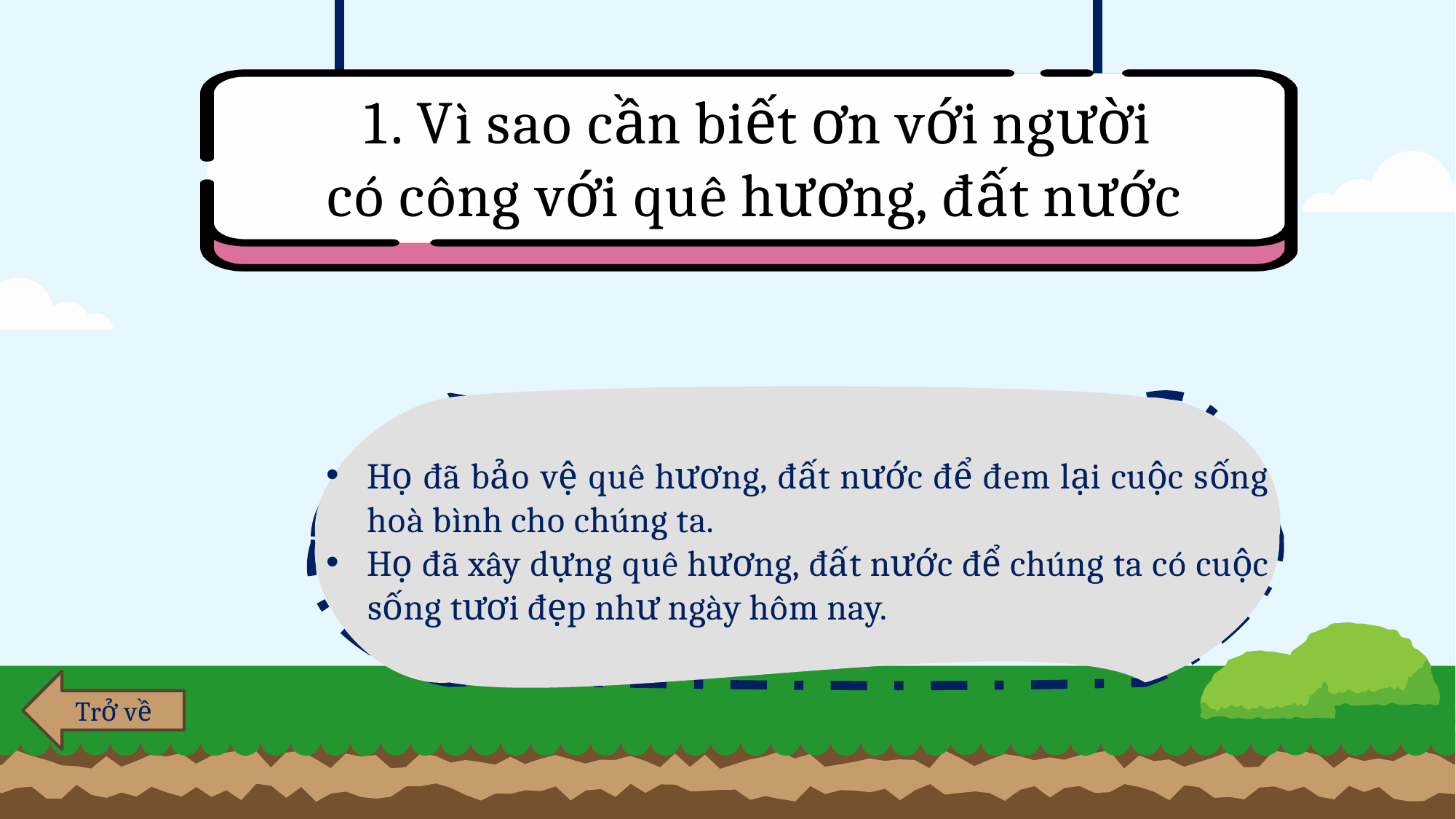

1. Vì sao cần biết ơn với người có công với quê hương, đất nước
Họ đã bảo vệ quê hương, đất nước để đem lại cuộc sống hoà bình cho chúng ta.
Họ đã xây dựng quê hương, đất nước để chúng ta có cuộc sống tươi đẹp như ngày hôm nay.
Trở về